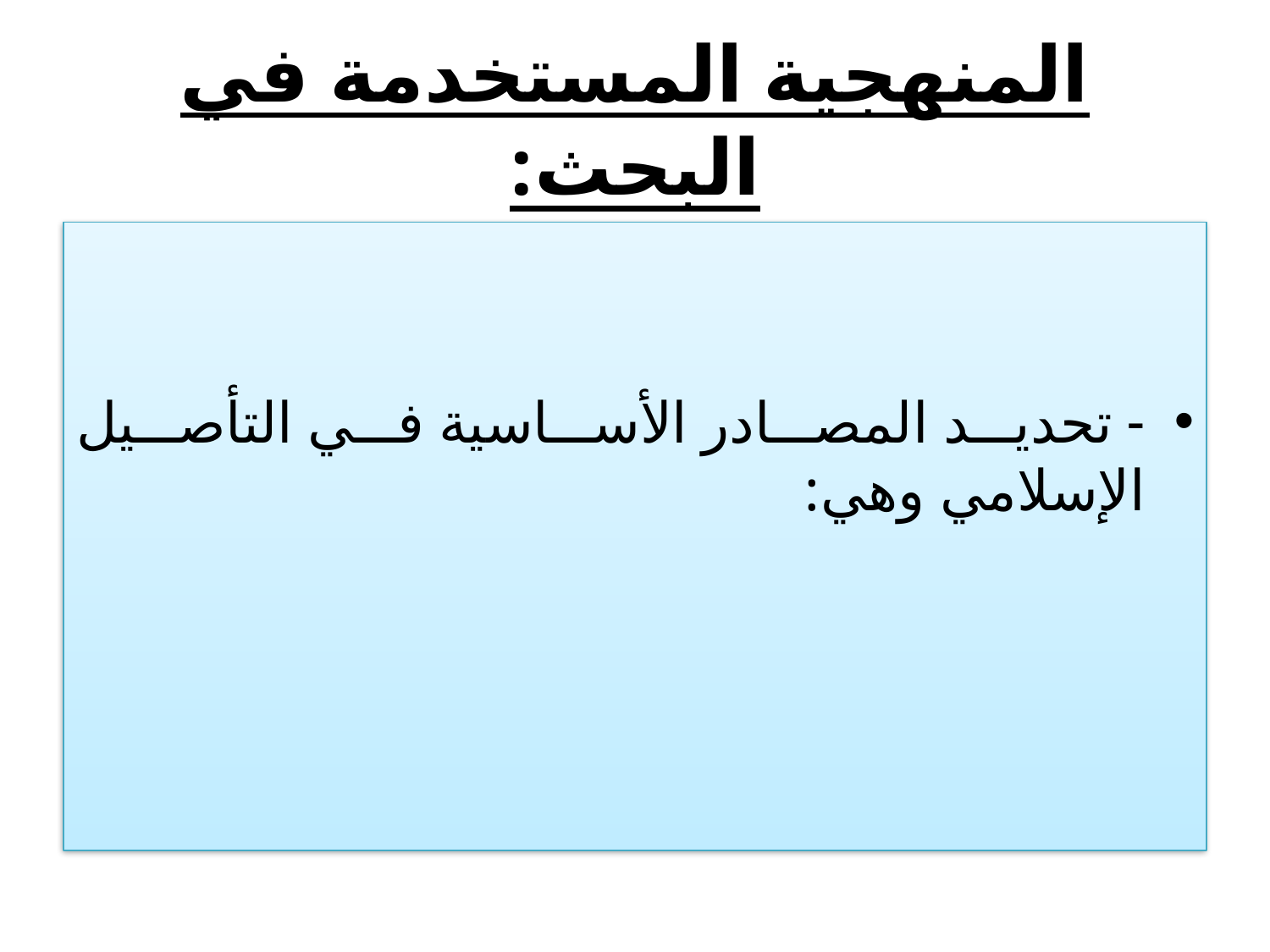

# المنهجية المستخدمة في البحث:

- تحديد المصادر الأساسية في التأصيل الإسلامي وهي: